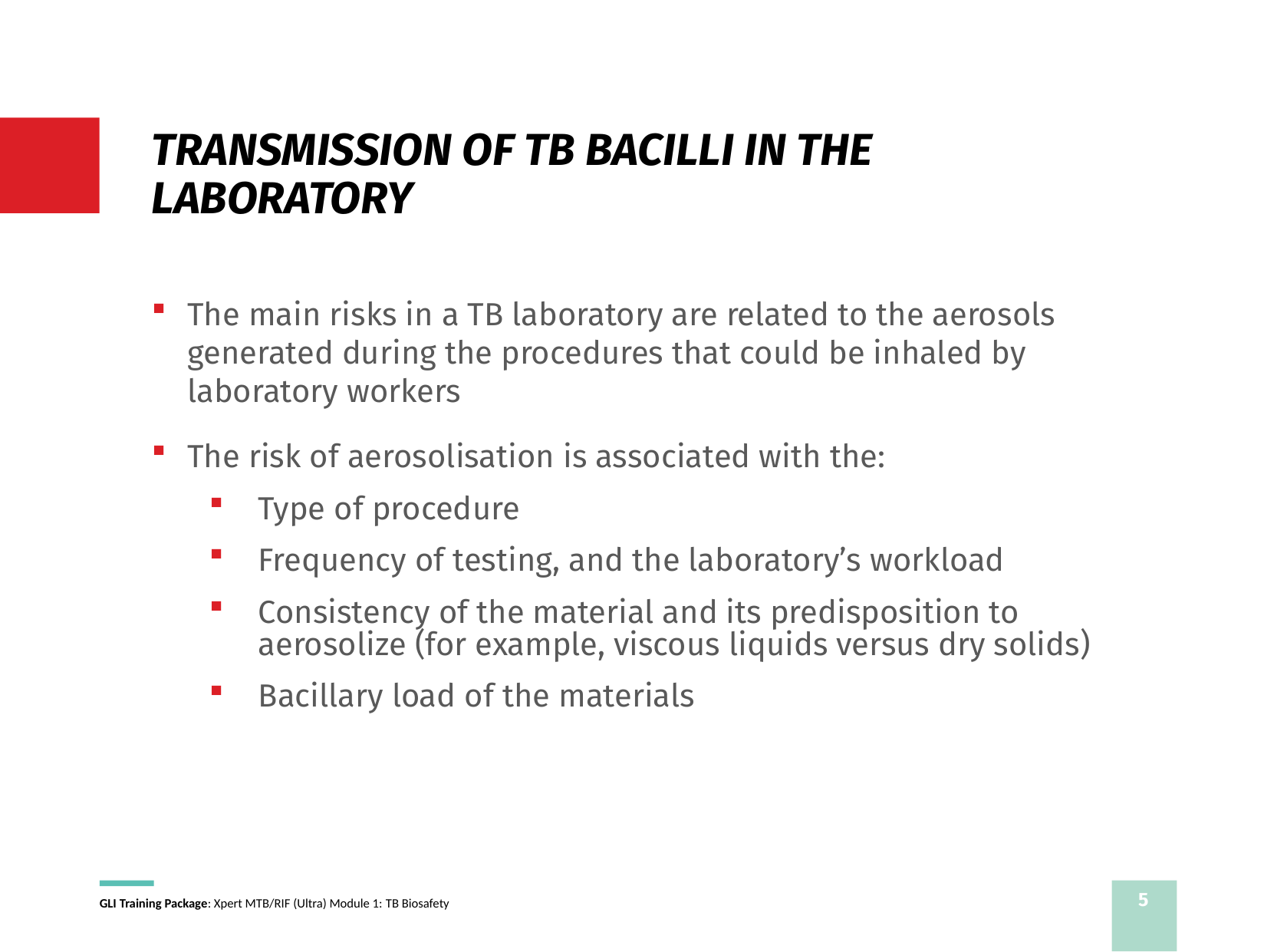

# TRANSMISSION OF TB BACILLI IN THE LABORATORY
The main risks in a TB laboratory are related to the aerosols generated during the procedures that could be inhaled by laboratory workers
The risk of aerosolisation is associated with the:
Type of procedure
Frequency of testing, and the laboratory’s workload
Consistency of the material and its predisposition to aerosolize (for example, viscous liquids versus dry solids)
Bacillary load of the materials